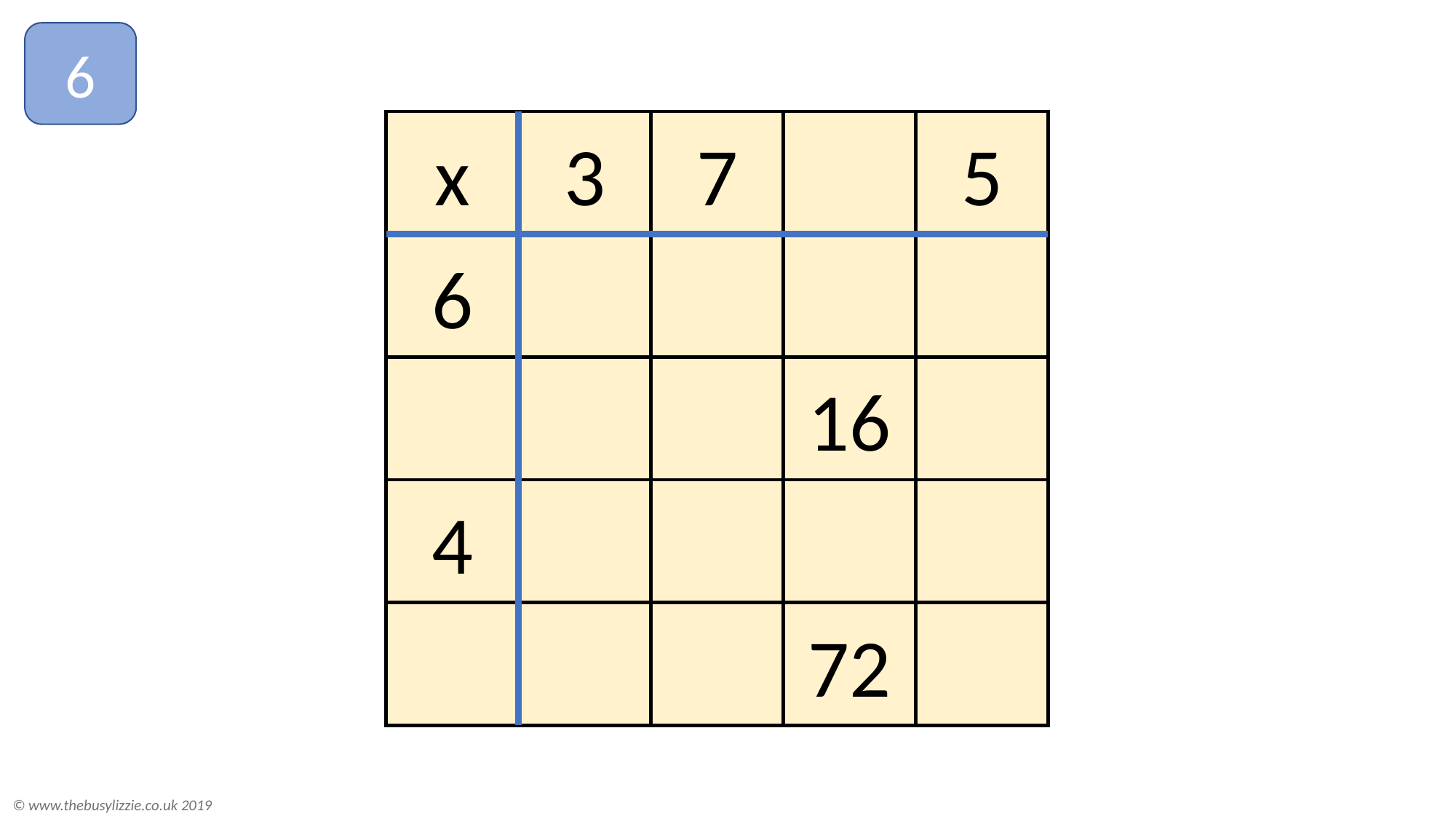

6
x
3
7

5
6

16

4

72

© www.thebusylizzie.co.uk 2019